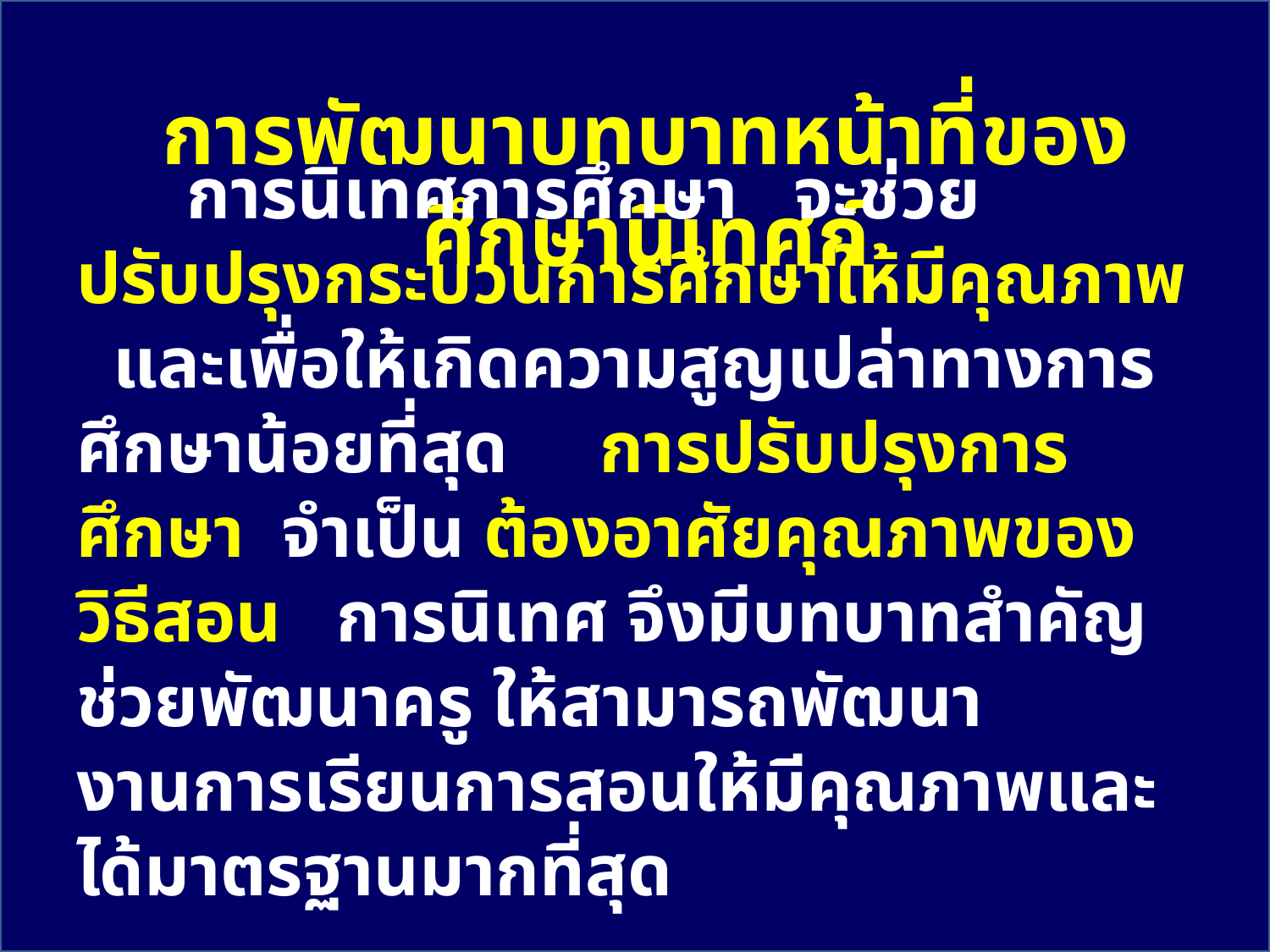

การพัฒนาบทบาทหน้าที่ของศึกษานิเทศก์
      การนิเทศการศึกษา   จะช่วยปรับปรุงกระบวนการศึกษาให้มีคุณภาพ   และเพื่อให้เกิดความสูญเปล่าทางการศึกษาน้อยที่สุด     การปรับปรุงการศึกษา  จำเป็น ต้องอาศัยคุณภาพของวิธีสอน   การนิเทศ จึงมีบทบาทสำคัญ   ช่วยพัฒนาครู ให้สามารถพัฒนางานการเรียนการสอนให้มีคุณภาพและได้มาตรฐานมากที่สุด